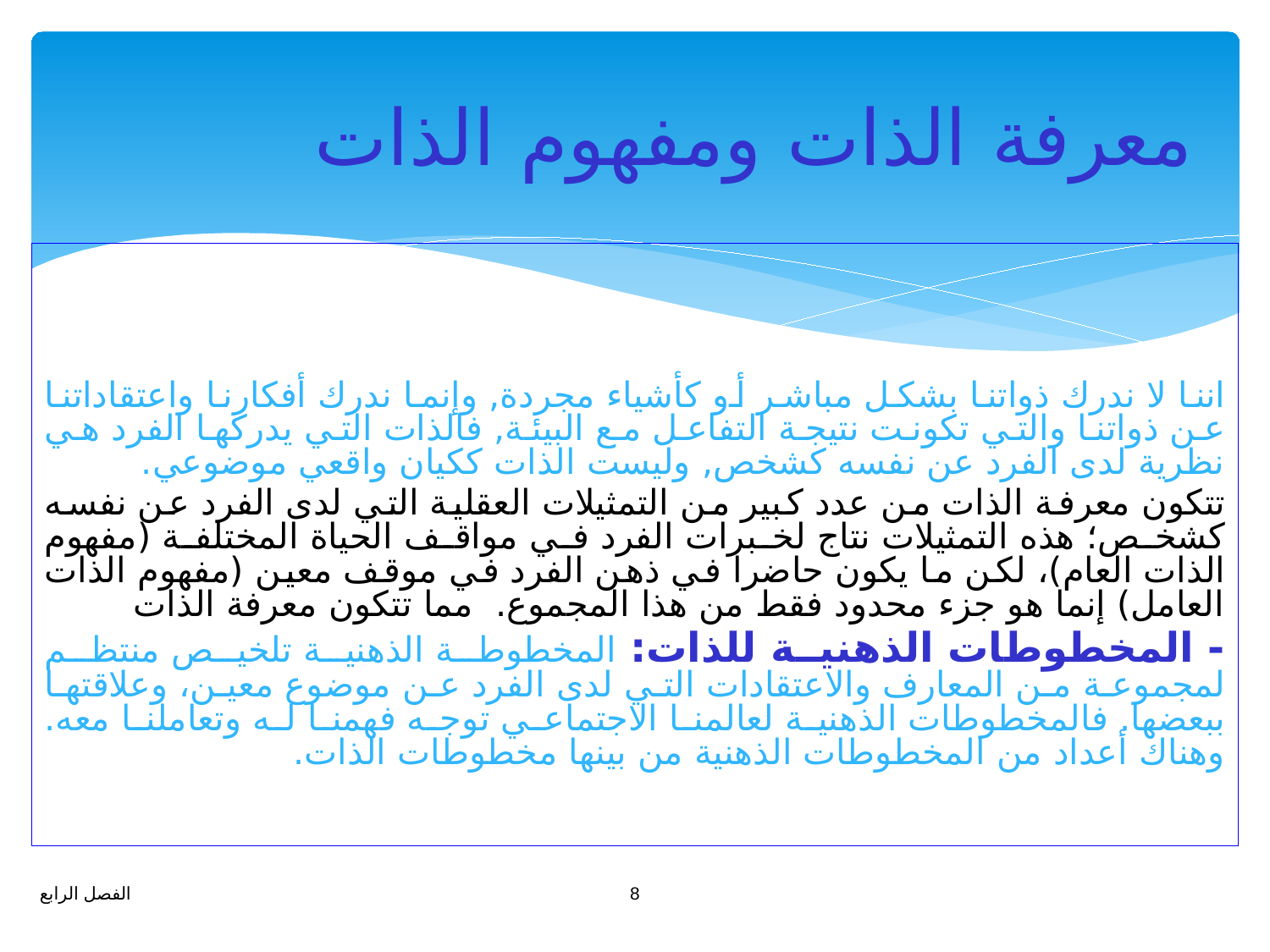

# معرفة الذات ومفهوم الذات

اننا لا ندرك ذواتنا بشكل مباشر أو كأشياء مجردة, وإنما ندرك أفكارنا واعتقاداتنا عن ذواتنا والتي تكونت نتيجة التفاعل مع البيئة, فالذات التي يدركها الفرد هي نظرية لدى الفرد عن نفسه كشخص, وليست الذات ككيان واقعي موضوعي.
تتكون معرفة الذات من عدد كبير من التمثيلات العقلية التي لدى الفرد عن نفسه كشخص؛ هذه التمثيلات نتاج لخبرات الفرد في مواقف الحياة المختلفة (مفهوم الذات العام)، لكن ما يكون حاضرا في ذهن الفرد في موقف معين (مفهوم الذات العامل) إنما هو جزء محدود فقط من هذا المجموع.  مما تتكون معرفة الذات
- المخطوطات الذهنية للذات: المخطوطة الذهنية تلخيص منتظم لمجموعة من المعارف والاعتقادات التي لدى الفرد عن موضوع معين، وعلاقتها ببعضها. فالمخطوطات الذهنية لعالمنا الاجتماعي توجه فهمنا له وتعاملنا معه. وهناك أعداد من المخطوطات الذهنية من بينها مخطوطات الذات.
8
الفصل الرابع